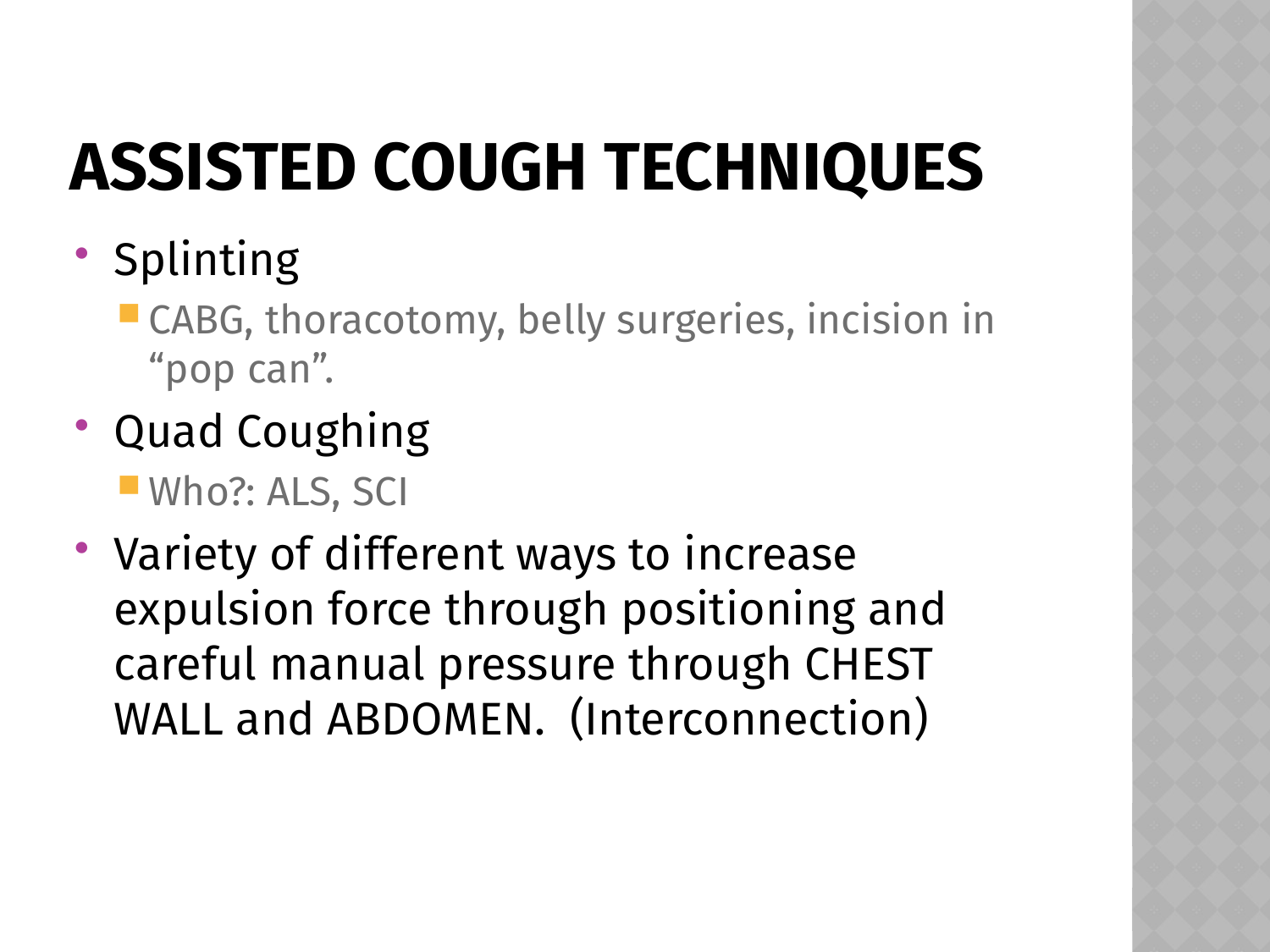

Assisted Cough Techniques
Splinting
CABG, thoracotomy, belly surgeries, incision in “pop can”.
Quad Coughing
Who?: ALS, SCI
Variety of different ways to increase expulsion force through positioning and careful manual pressure through CHEST WALL and ABDOMEN.  (Interconnection)